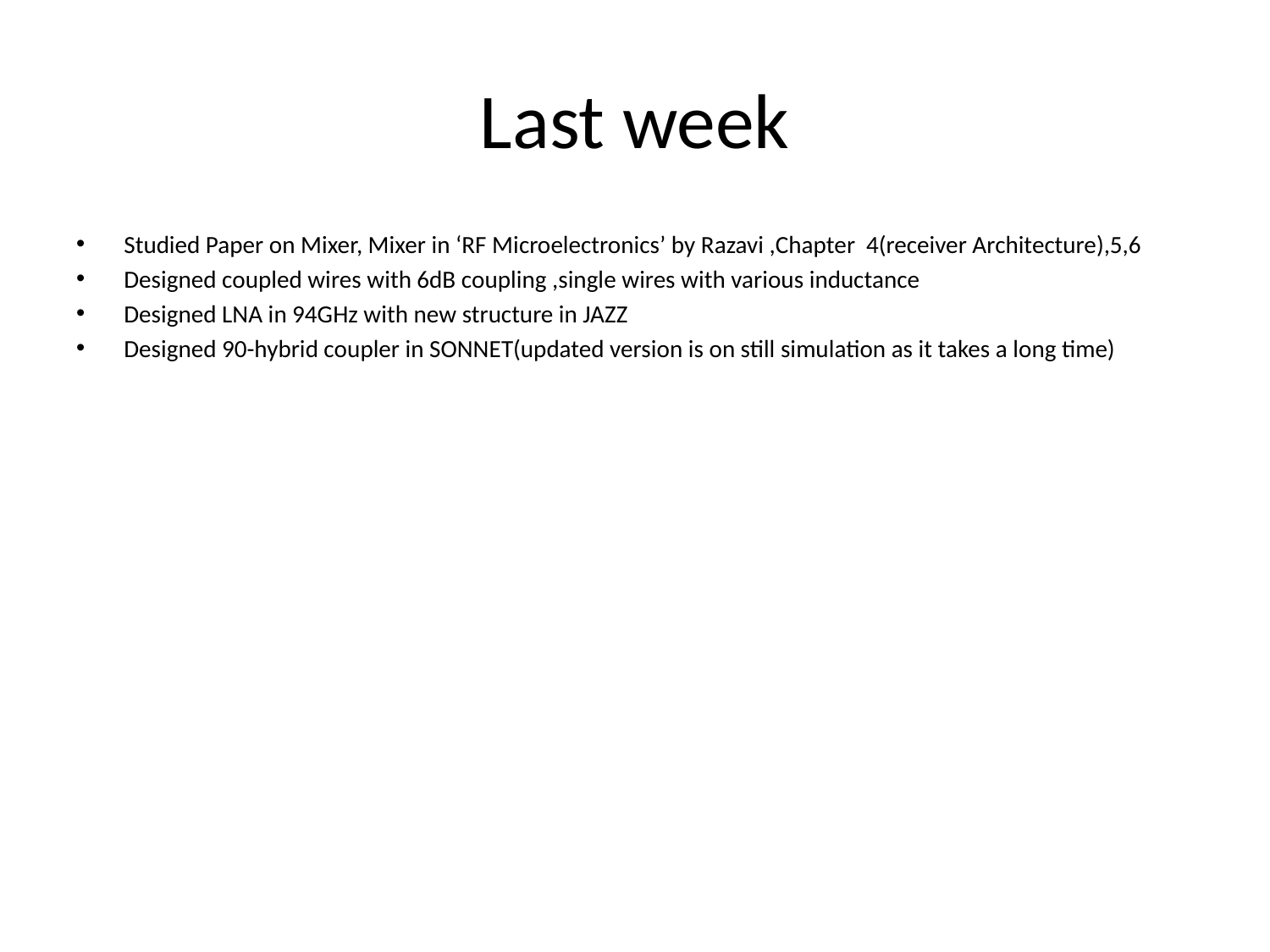

# Last week
Studied Paper on Mixer, Mixer in ‘RF Microelectronics’ by Razavi ,Chapter  4(receiver Architecture),5,6
Designed coupled wires with 6dB coupling ,single wires with various inductance
Designed LNA in 94GHz with new structure in JAZZ
Designed 90-hybrid coupler in SONNET(updated version is on still simulation as it takes a long time)